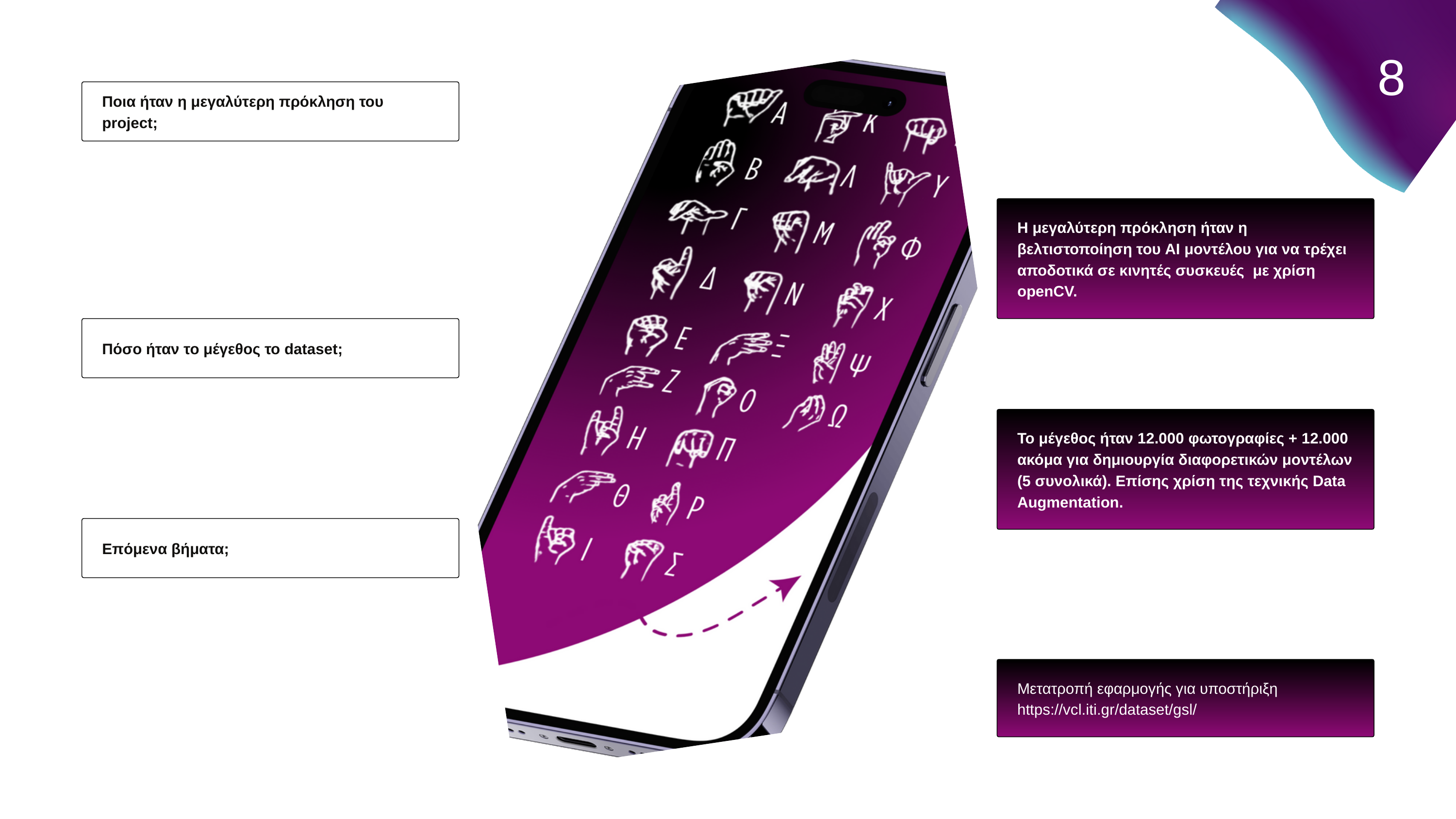

8

Ποια ήταν η μεγαλύτερη πρόκληση του project;

Η μεγαλύτερη πρόκληση ήταν η βελτιστοποίηση του AI μοντέλου για να τρέχει αποδοτικά σε κινητές συσκευές  με χρίση openCV.

Πόσο ήταν το μέγεθος το dataset;

Το μέγεθος ήταν 12.000 φωτογραφίες + 12.000 ακόμα για δημιουργία διαφορετικών μοντέλων (5 συνολικά). Επίσης χρίση της τεχνικής Data Augmentation.

Επόμενα βήματα;

Μετατροπή εφαρμογής για υποστήριξη https://vcl.iti.gr/dataset/gsl/